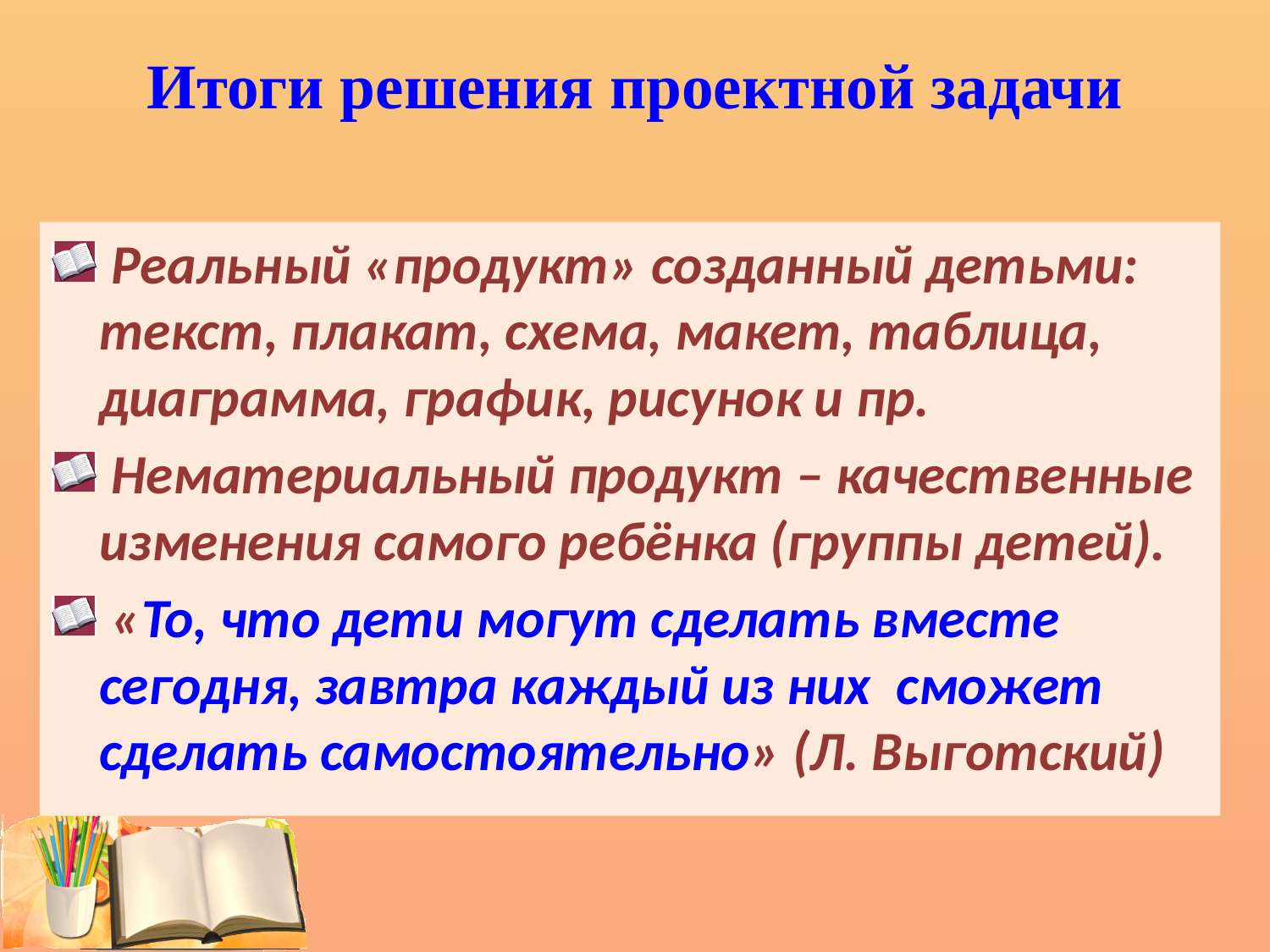

# Итоги решения проектной задачи
 Реальный «продукт» созданный детьми: текст, плакат, схема, макет, таблица,  диаграмма, график, рисунок и пр.
 Нематериальный продукт – качественные изменения самого ребёнка (группы детей).
 «То, что дети могут сделать вместе сегодня, завтра каждый из них  сможет сделать самостоятельно» (Л. Выготский)